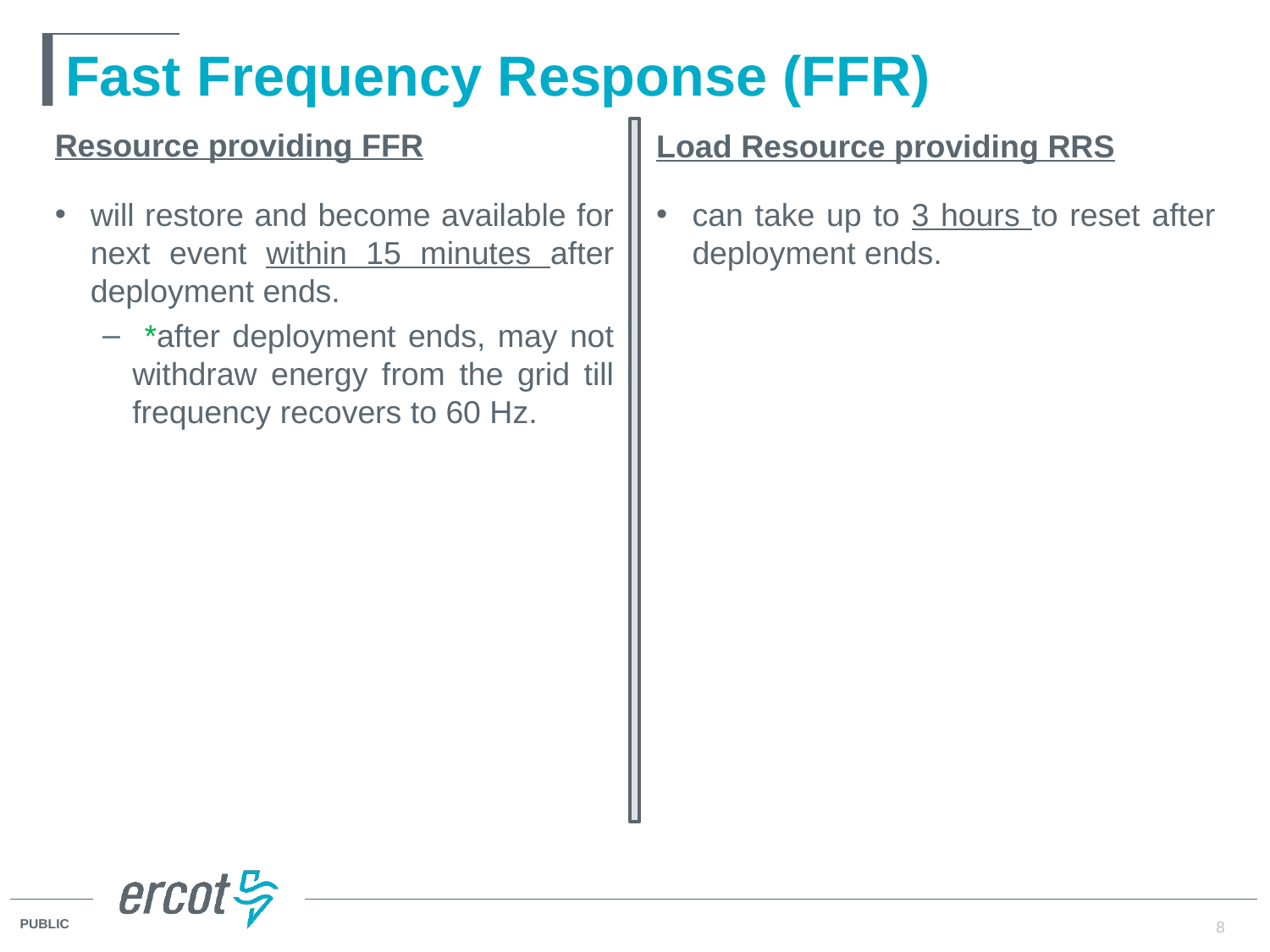

# Fast Frequency Response (FFR)

Resource providing FFR
Load Resource providing RRS
will restore and become available for next event within 15 minutes after deployment ends.
 *after deployment ends, may not withdraw energy from the grid till frequency recovers to 60 Hz.

can take up to 3 hours to reset after deployment ends.

8